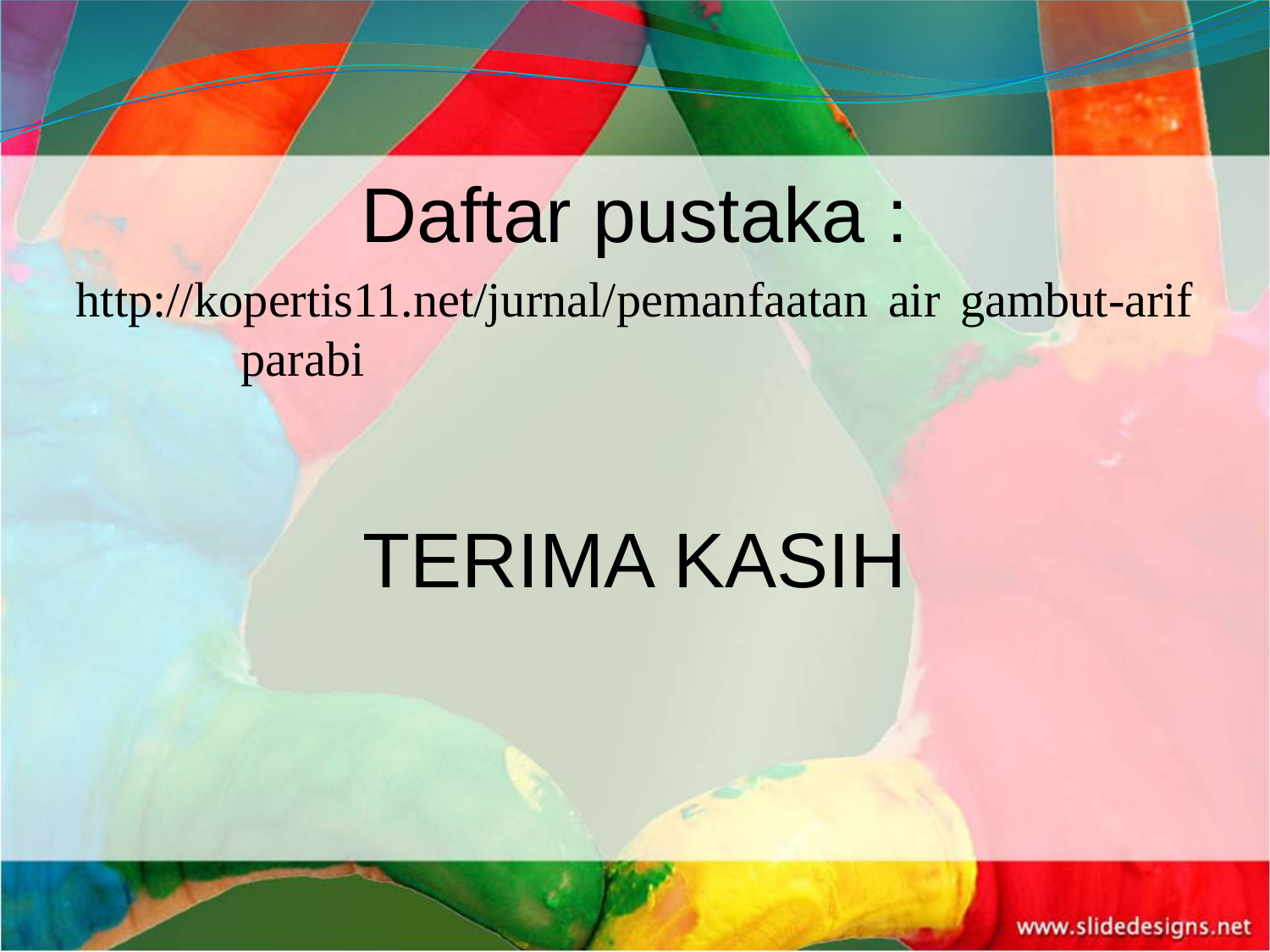

Daftar pustaka :
http://kopertis11.net/jurnal/pemanfaatan air gambut-arif 	parabi

TERIMA KASIH